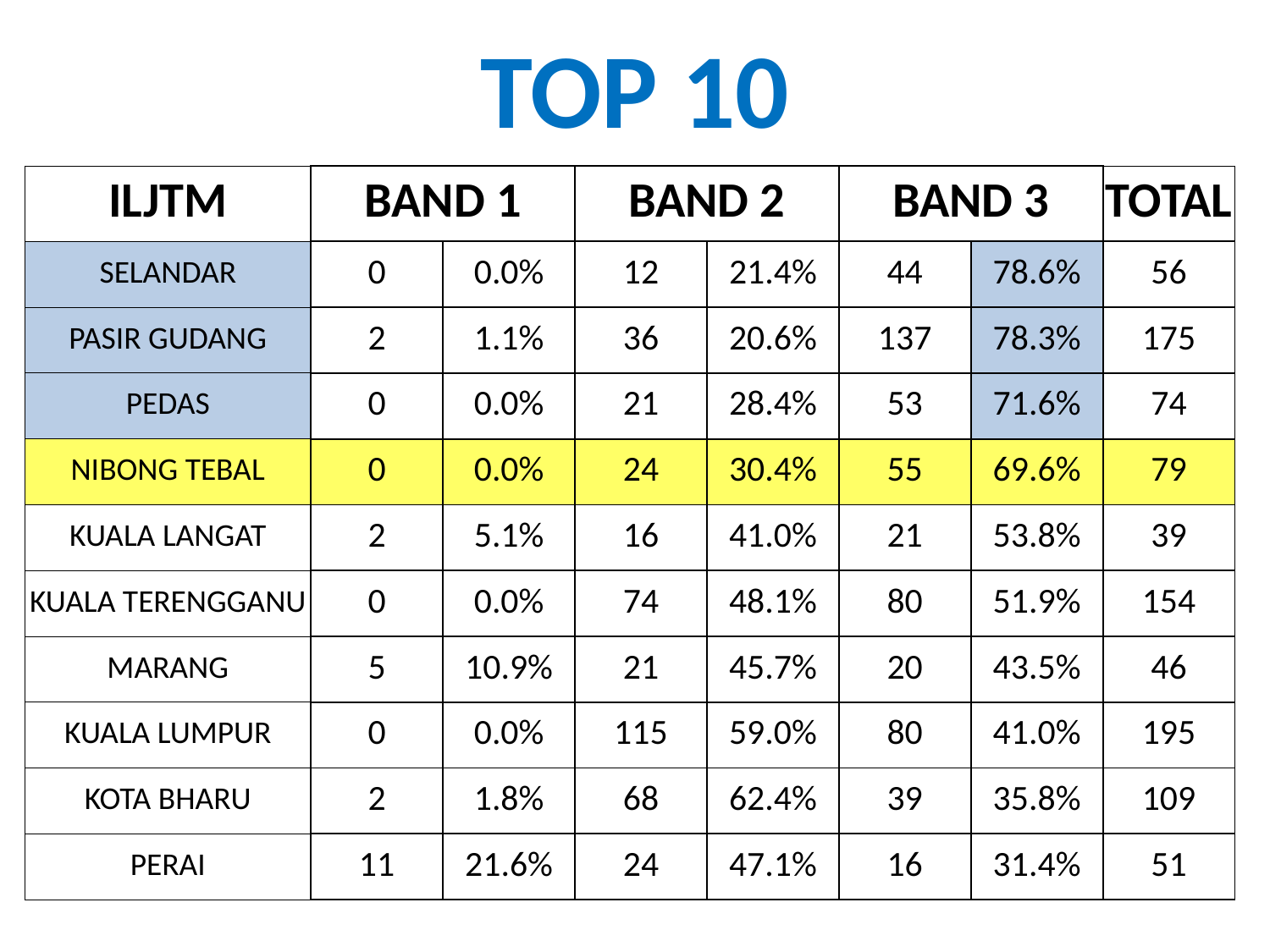

# TOP 10
| ILJTM | BAND 1 |  | BAND 2 |  | BAND 3 |  | TOTAL |
| --- | --- | --- | --- | --- | --- | --- | --- |
| SELANDAR | 0 | 0.0% | 12 | 21.4% | 44 | 78.6% | 56 |
| PASIR GUDANG | 2 | 1.1% | 36 | 20.6% | 137 | 78.3% | 175 |
| PEDAS | 0 | 0.0% | 21 | 28.4% | 53 | 71.6% | 74 |
| NIBONG TEBAL | 0 | 0.0% | 24 | 30.4% | 55 | 69.6% | 79 |
| KUALA LANGAT | 2 | 5.1% | 16 | 41.0% | 21 | 53.8% | 39 |
| KUALA TERENGGANU | 0 | 0.0% | 74 | 48.1% | 80 | 51.9% | 154 |
| MARANG | 5 | 10.9% | 21 | 45.7% | 20 | 43.5% | 46 |
| KUALA LUMPUR | 0 | 0.0% | 115 | 59.0% | 80 | 41.0% | 195 |
| KOTA BHARU | 2 | 1.8% | 68 | 62.4% | 39 | 35.8% | 109 |
| PERAI | 11 | 21.6% | 24 | 47.1% | 16 | 31.4% | 51 |